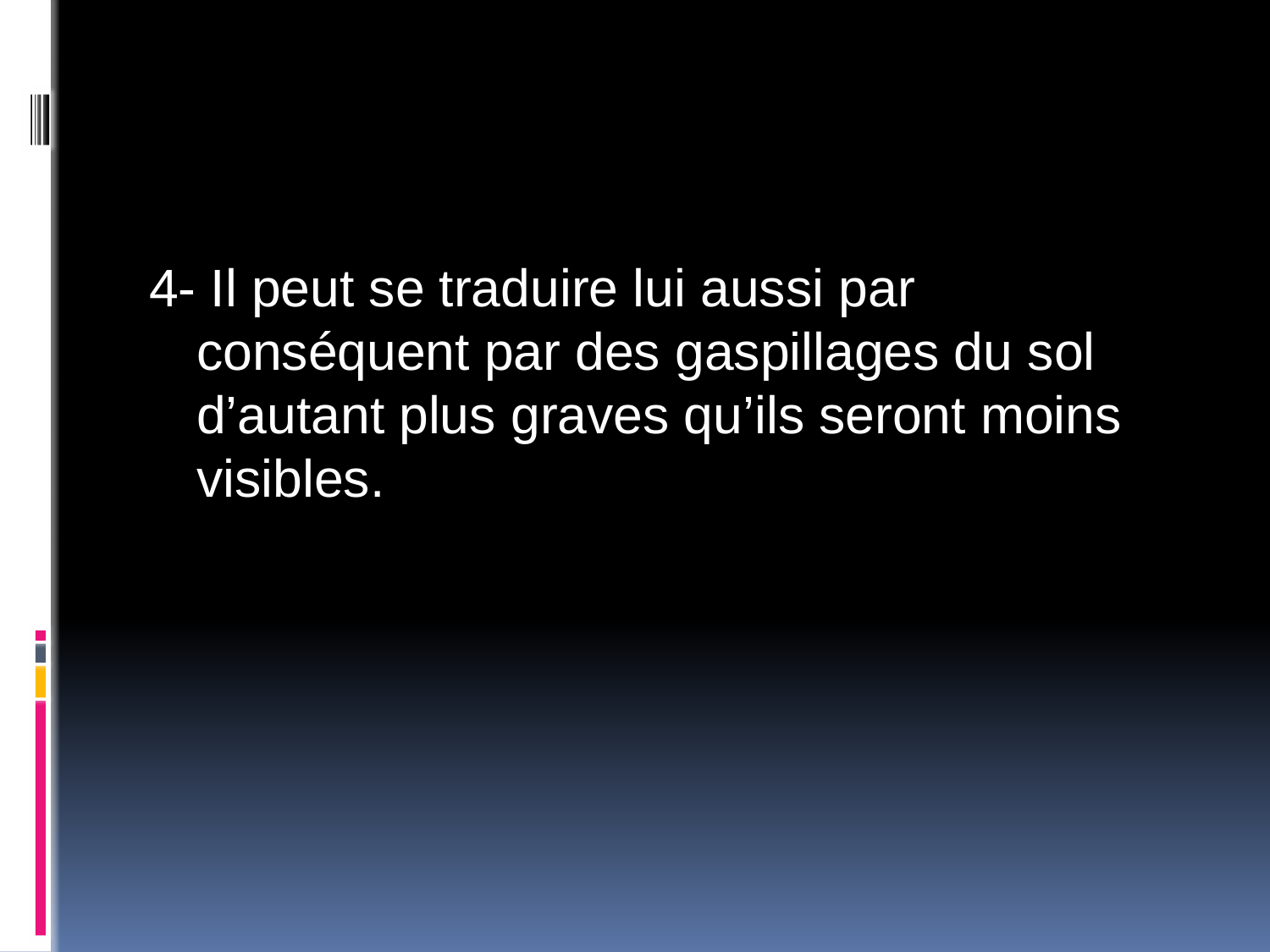

#
4- Il peut se traduire lui aussi par conséquent par des gaspillages du sol d’autant plus graves qu’ils seront moins visibles.